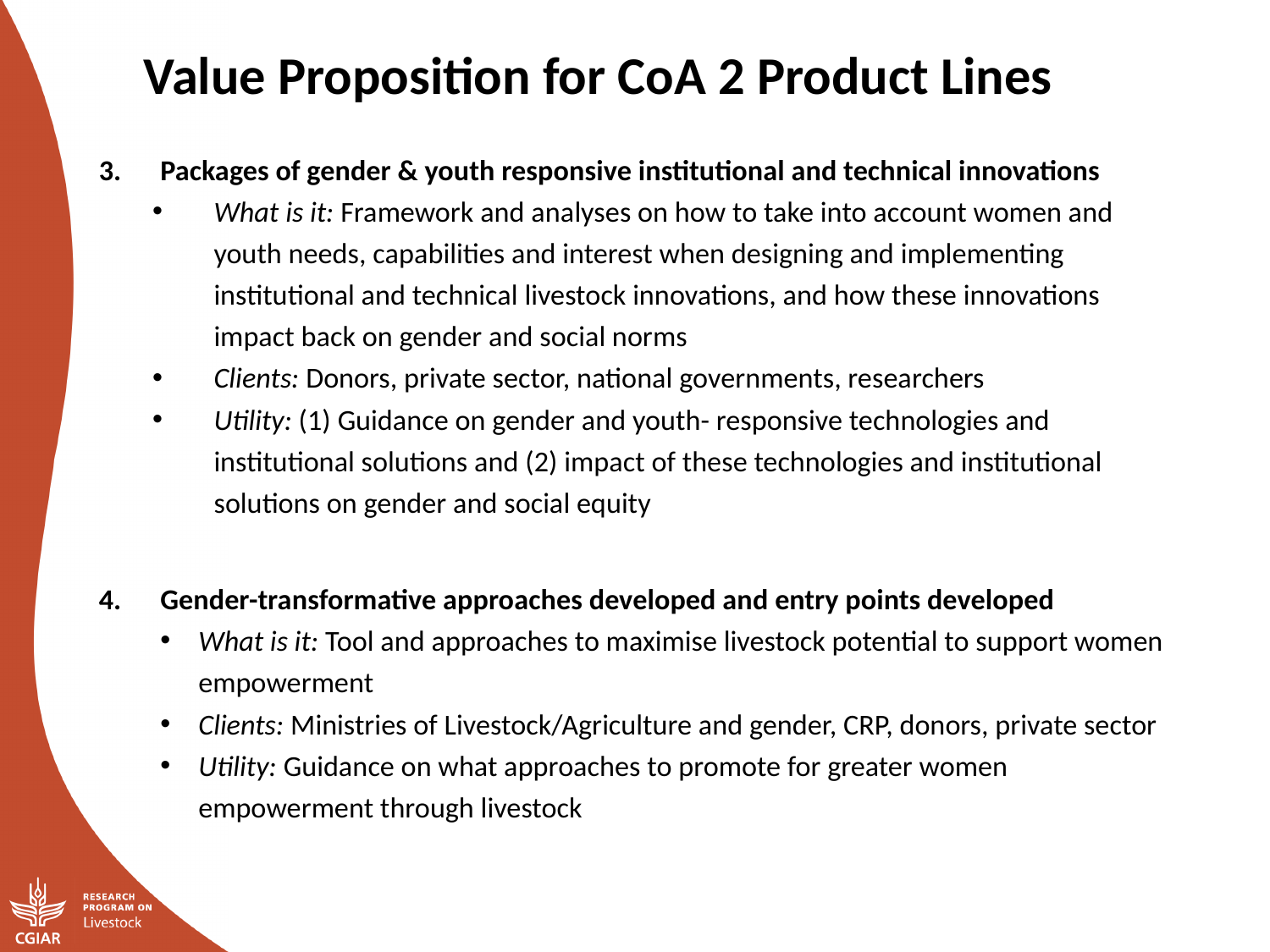

Value Proposition for CoA 2 Product Lines
Packages of gender & youth responsive institutional and technical innovations
What is it: Framework and analyses on how to take into account women and youth needs, capabilities and interest when designing and implementing institutional and technical livestock innovations, and how these innovations impact back on gender and social norms
Clients: Donors, private sector, national governments, researchers
Utility: (1) Guidance on gender and youth- responsive technologies and institutional solutions and (2) impact of these technologies and institutional solutions on gender and social equity

Gender-transformative approaches developed and entry points developed
What is it: Tool and approaches to maximise livestock potential to support women empowerment
Clients: Ministries of Livestock/Agriculture and gender, CRP, donors, private sector
Utility: Guidance on what approaches to promote for greater women empowerment through livestock